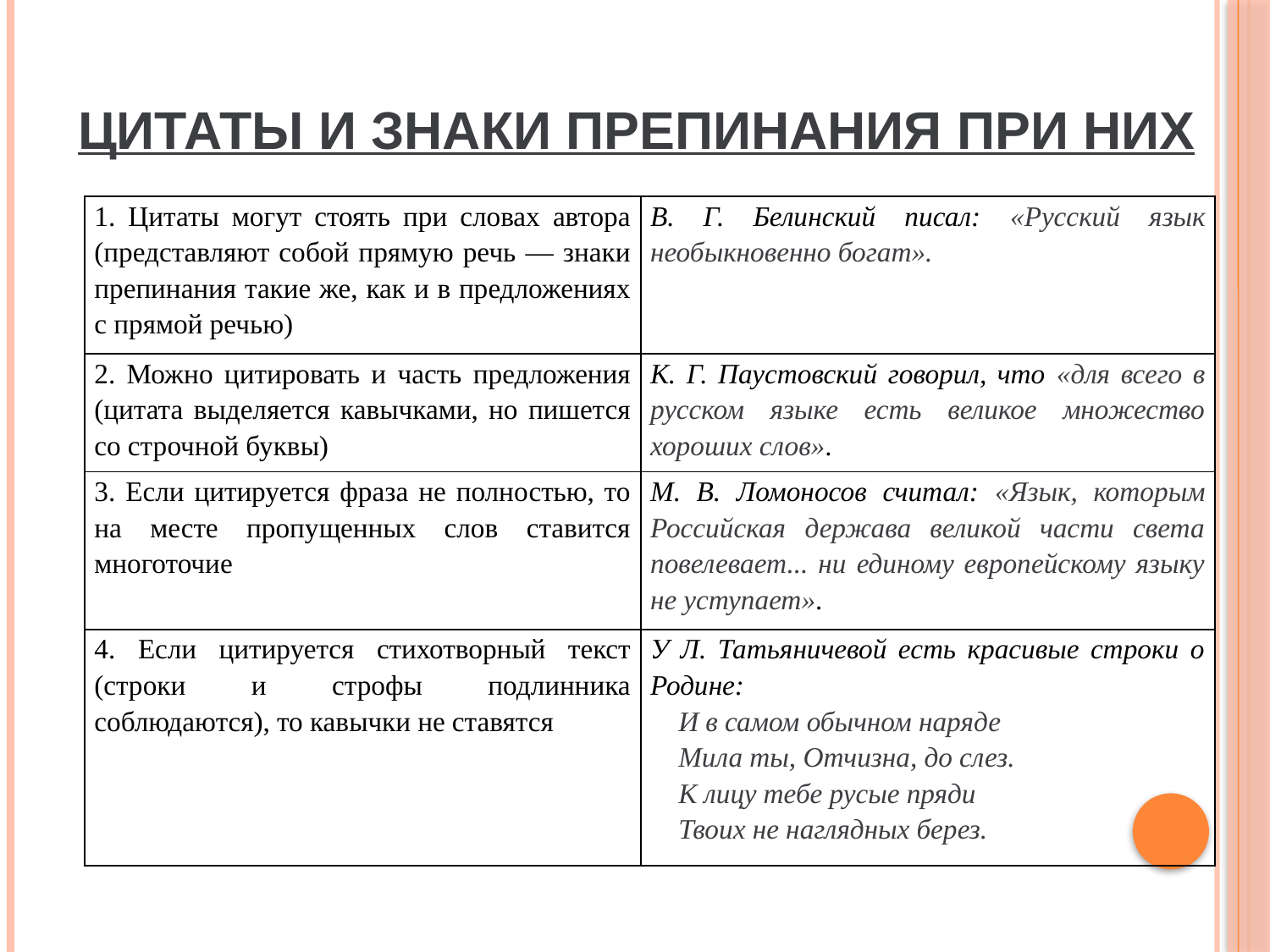

# Цитаты и знаки препинания при них
| 1. Цитаты могут стоять при словах автора (представляют собой прямую речь — знаки препинания такие же, как и в предложениях с прямой речью) | В. Г. Белинский писал: «Русский язык необыкновенно богат». |
| --- | --- |
| 2. Можно цитировать и часть предложения (цитата выделяется кавычками, но пишется со строчной буквы) | К. Г. Паустовский говорил, что «для всего в русском языке есть великое множество хороших слов». |
| 3. Если цитируется фраза не полностью, то на месте пропущенных слов ставится многоточие | М. В. Ломоносов считал: «Язык, которым Российская держава великой части света повелевает... ни единому европейскому языку не уступает». |
| 4. Если цитируется стихотворный текст (строки и строфы подлинника соблюдаются), то кавычки не ставятся | У Л. Татьяничевой есть красивые строки о Родине: И в самом обычном наряде Мила ты, Отчизна, до слез. К лицу тебе русые пряди Твоих не наглядных берез. |